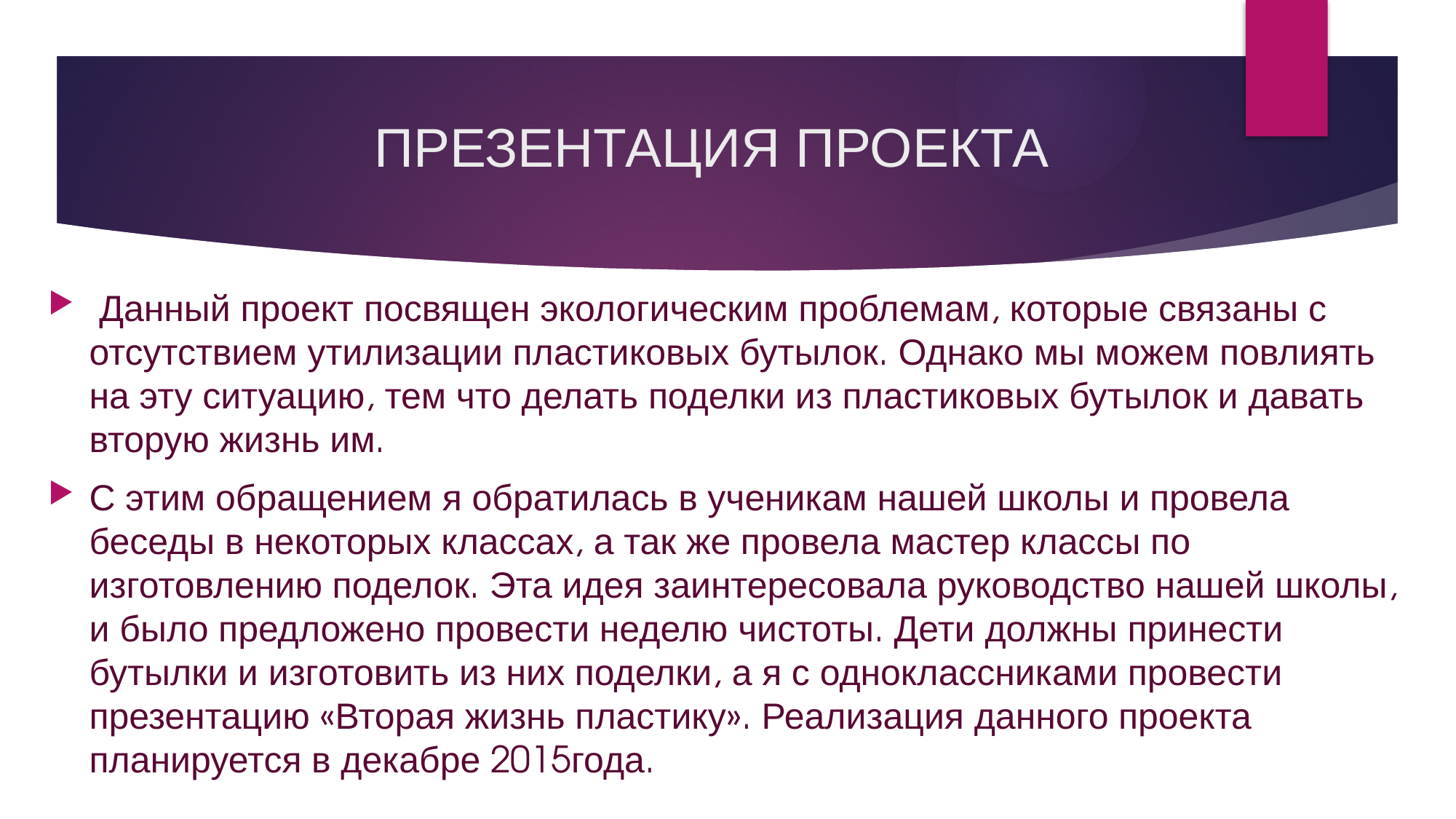

# ПРЕЗЕНТАЦИЯ ПРОЕКТА
 Данный проект посвящен экологическим проблемам, которые связаны с отсутствием утилизации пластиковых бутылок. Однако мы можем повлиять на эту ситуацию, тем что делать поделки из пластиковых бутылок и давать вторую жизнь им.
С этим обращением я обратилась в ученикам нашей школы и провела беседы в некоторых классах, а так же провела мастер классы по изготовлению поделок. Эта идея заинтересовала руководство нашей школы, и было предложено провести неделю чистоты. Дети должны принести бутылки и изготовить из них поделки, а я с одноклассниками провести презентацию «Вторая жизнь пластику». Реализация данного проекта планируется в декабре 2015года.